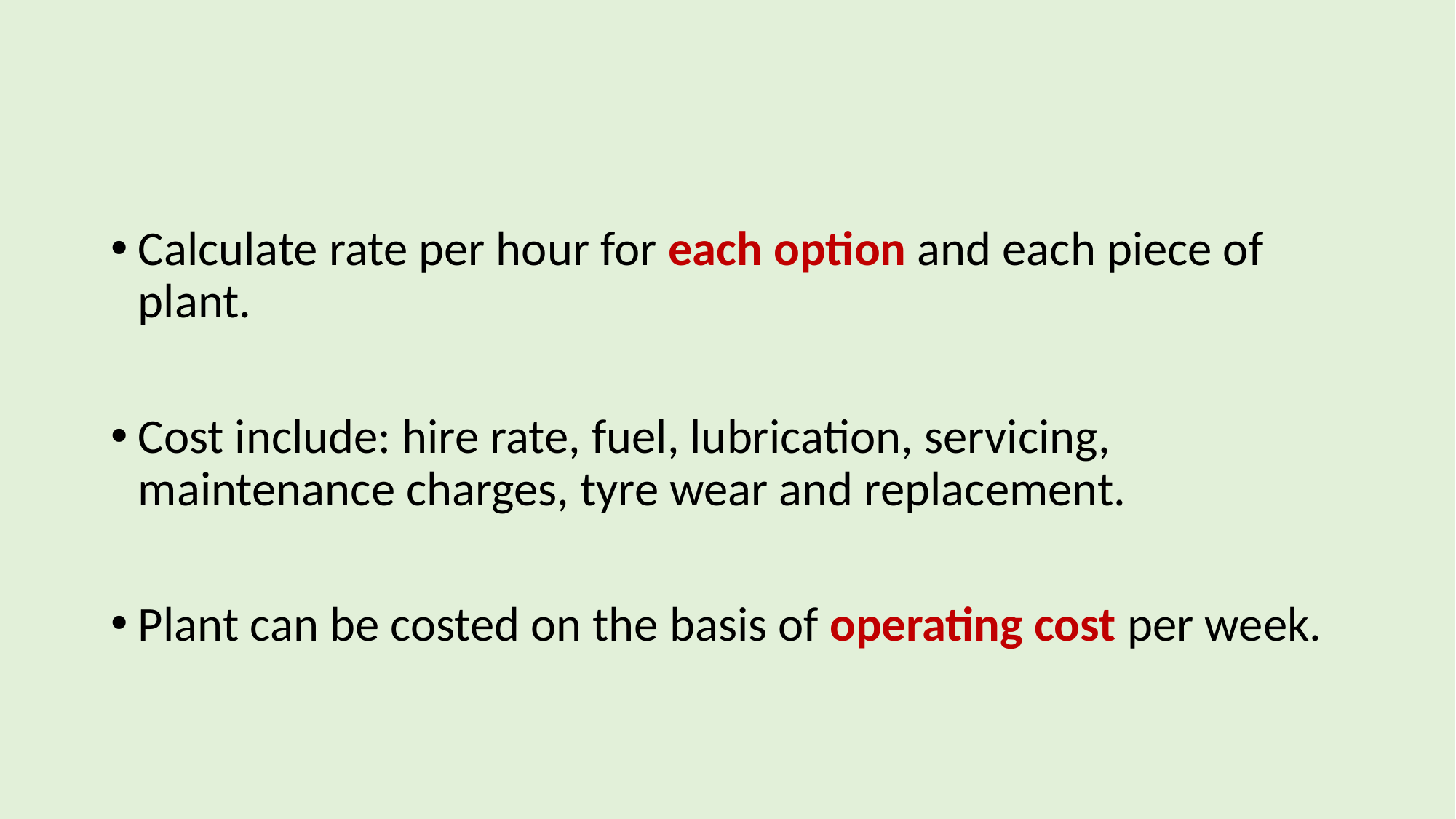

#
Calculate rate per hour for each option and each piece of plant.

Cost include: hire rate, fuel, lubrication, servicing, maintenance charges, tyre wear and replacement.

Plant can be costed on the basis of operating cost per week.